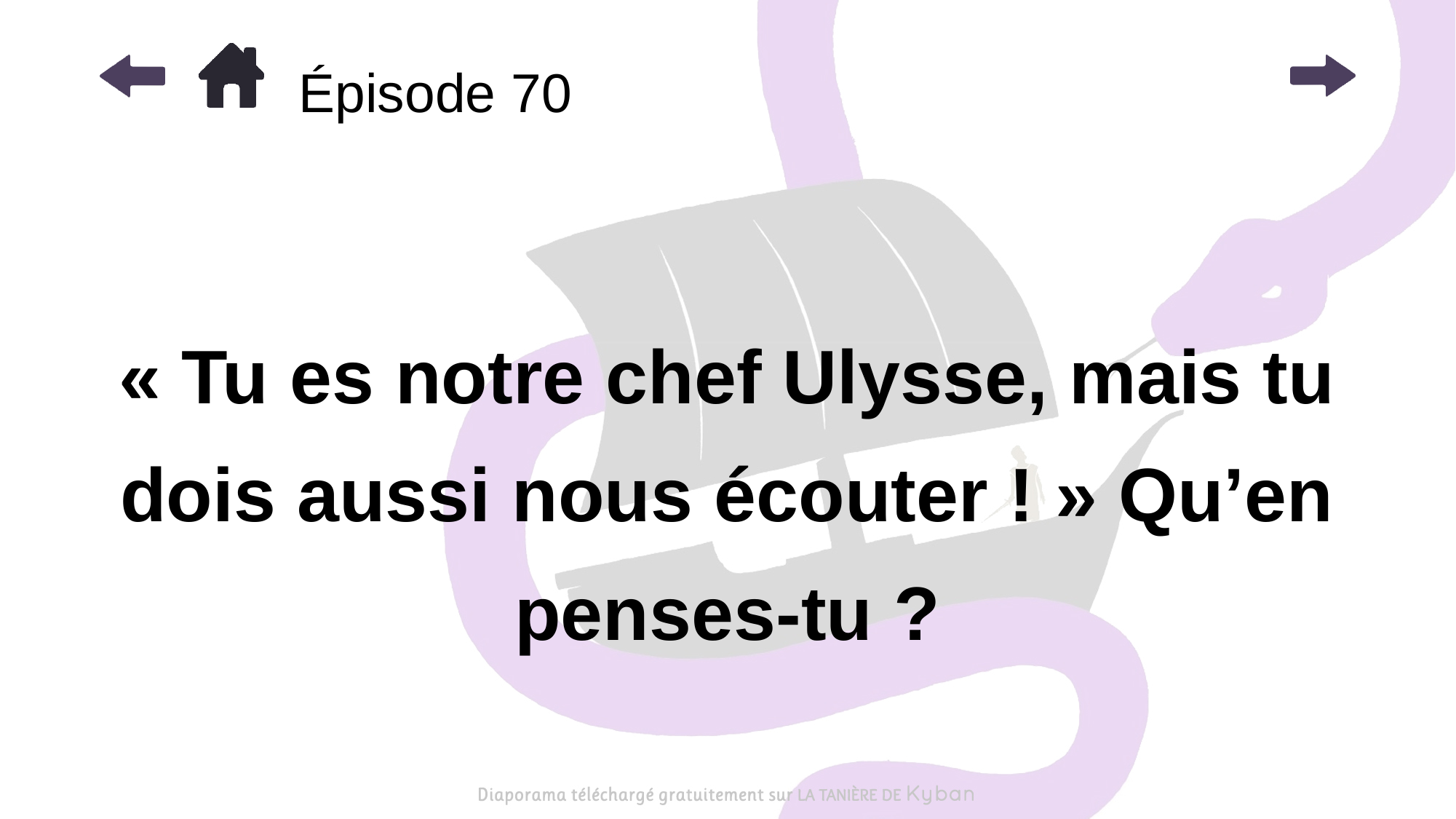

# Épisode 70
« Tu es notre chef Ulysse, mais tu dois aussi nous écouter ! » Qu’en penses-tu ?